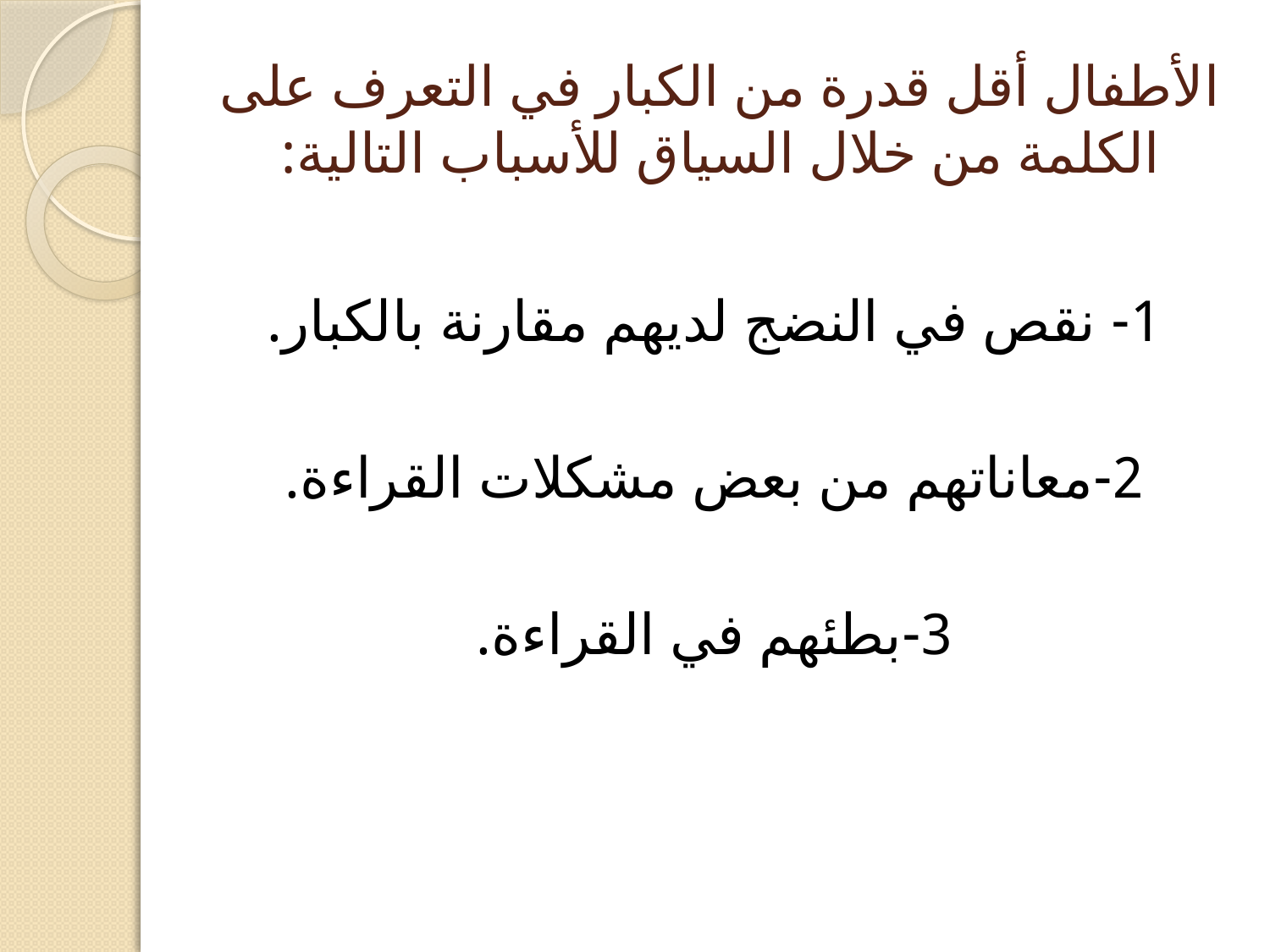

# الأطفال أقل قدرة من الكبار في التعرف على الكلمة من خلال السياق للأسباب التالية:

1- نقص في النضج لديهم مقارنة بالكبار.

2-معاناتهم من بعض مشكلات القراءة.

3-بطئهم في القراءة.